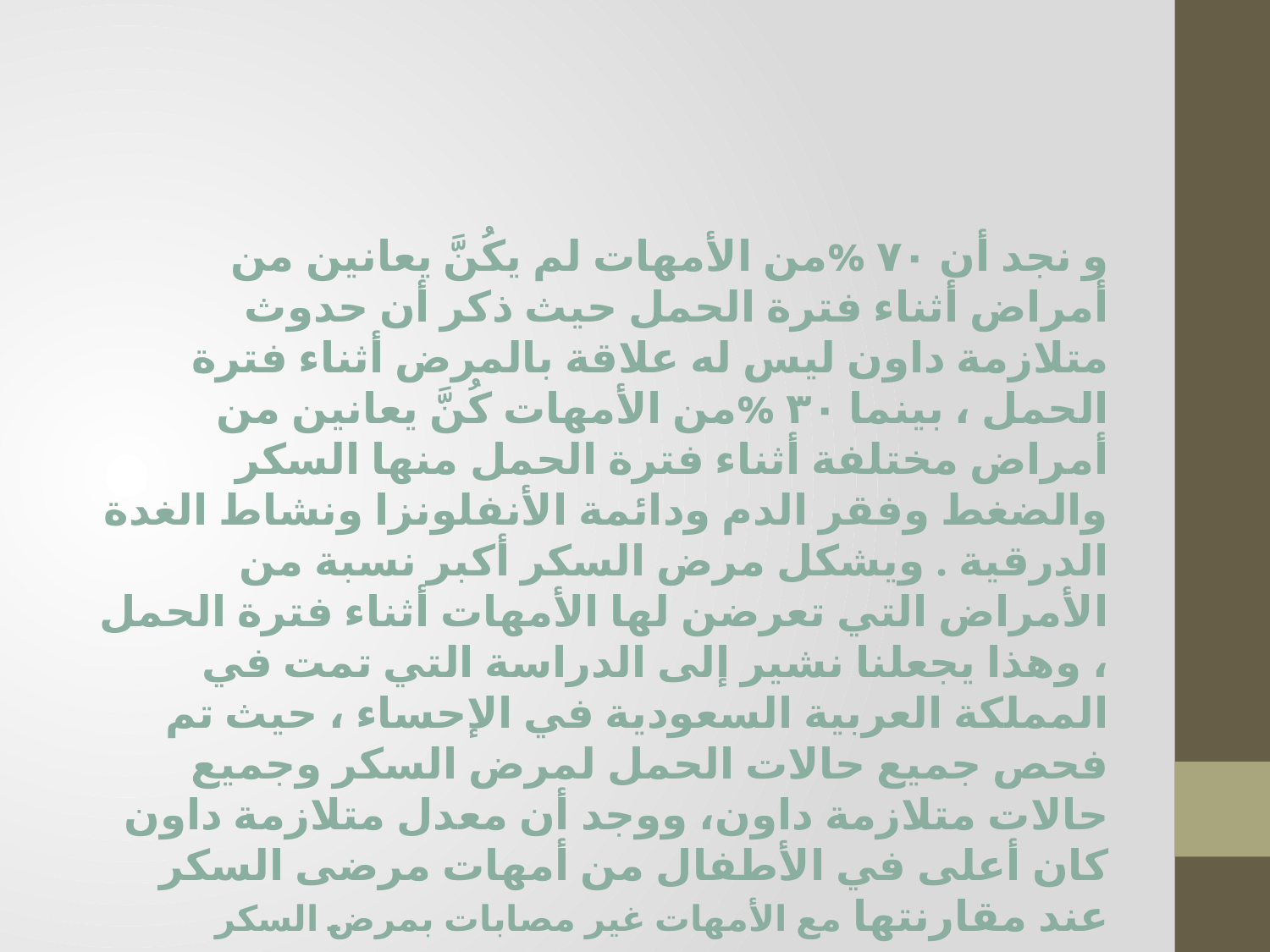

#
و نجد أن ٧٠ %من الأمھات لم یكُنَّ یعانین من أمراض أثناء فترة الحمل حیث ذكر أن حدوث متلازمة داون لیس له علاقة بالمرض أثناء فترة الحمل ، بینما ٣٠ %من الأمھات كُنَّ یعانین من أمراض مختلفة أثناء فترة الحمل منھا السكر والضغط وفقر الدم ودائمة الأنفلونزا ونشاط الغدة الدرقیة . ویشكل مرض السكر أكبر نسبة من الأمراض التي تعرضن لھا الأمھات أثناء فترة الحمل ، وھذا یجعلنا نشیر إلى الدراسة التي تمت في المملكة العربیة السعودیة في الإحساء ، حیث تم فحص جمیع حالات الحمل لمرض السكر وجمیع حالات متلازمة داون، ووجد أن معدل متلازمة داون كان أعلى في الأطفال من أمھات مرضى السكر عند مقارنتھا مع الأمھات غیر مصابات بمرض السكر